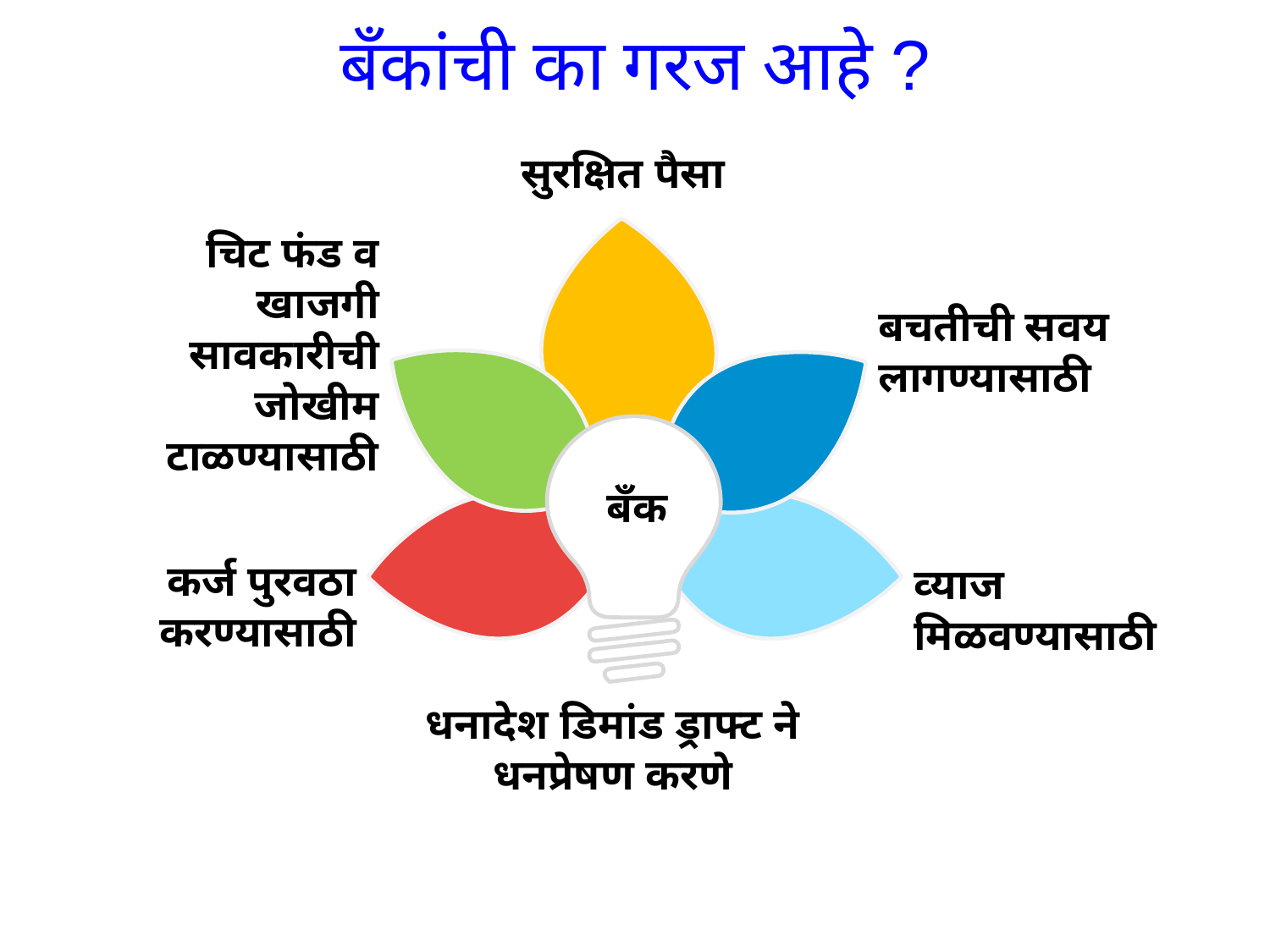

बँकांची का गरज आहे ?
सुरक्षित पैसा
चिट फंड व खाजगी सावकारीची जोखीम टाळण्यासाठी

बचतीची सवय लागण्यासाठी

बँक

कर्ज पुरवठा करण्यासाठी
व्‍याज मिळवण्यासाठी
धनादेश डिमांड ड्राफ्ट ने धनप्रेषण करणे